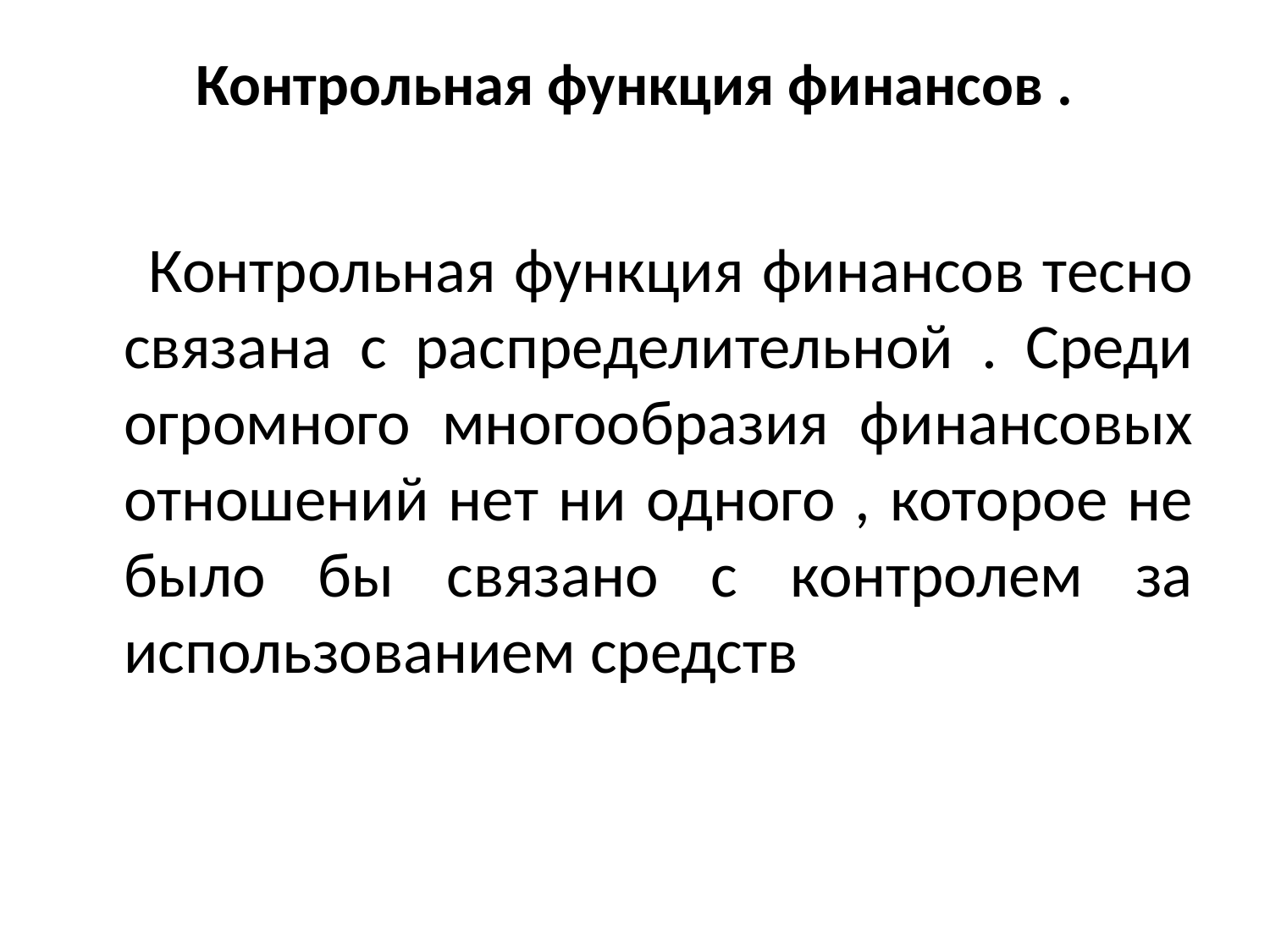

# Контрольная функция финансов .
    Контрольная функция финансов тесно связана с распределительной . Среди огромного многообразия финансовых отношений нет ни одного , которое не было бы связано с контролем за использованием средств